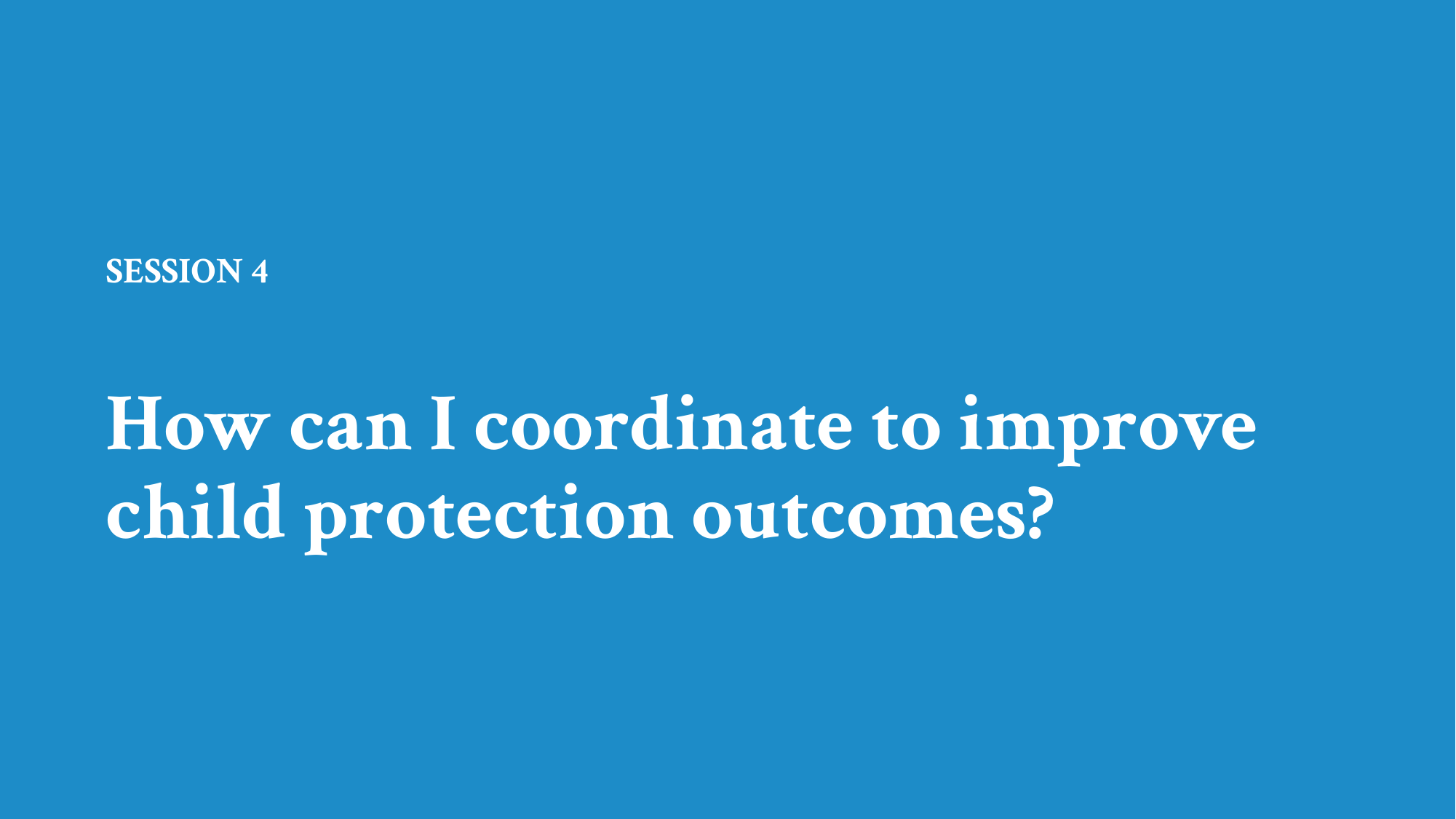

# SESSION 4 How can I coordinate to improve child protection outcomes?